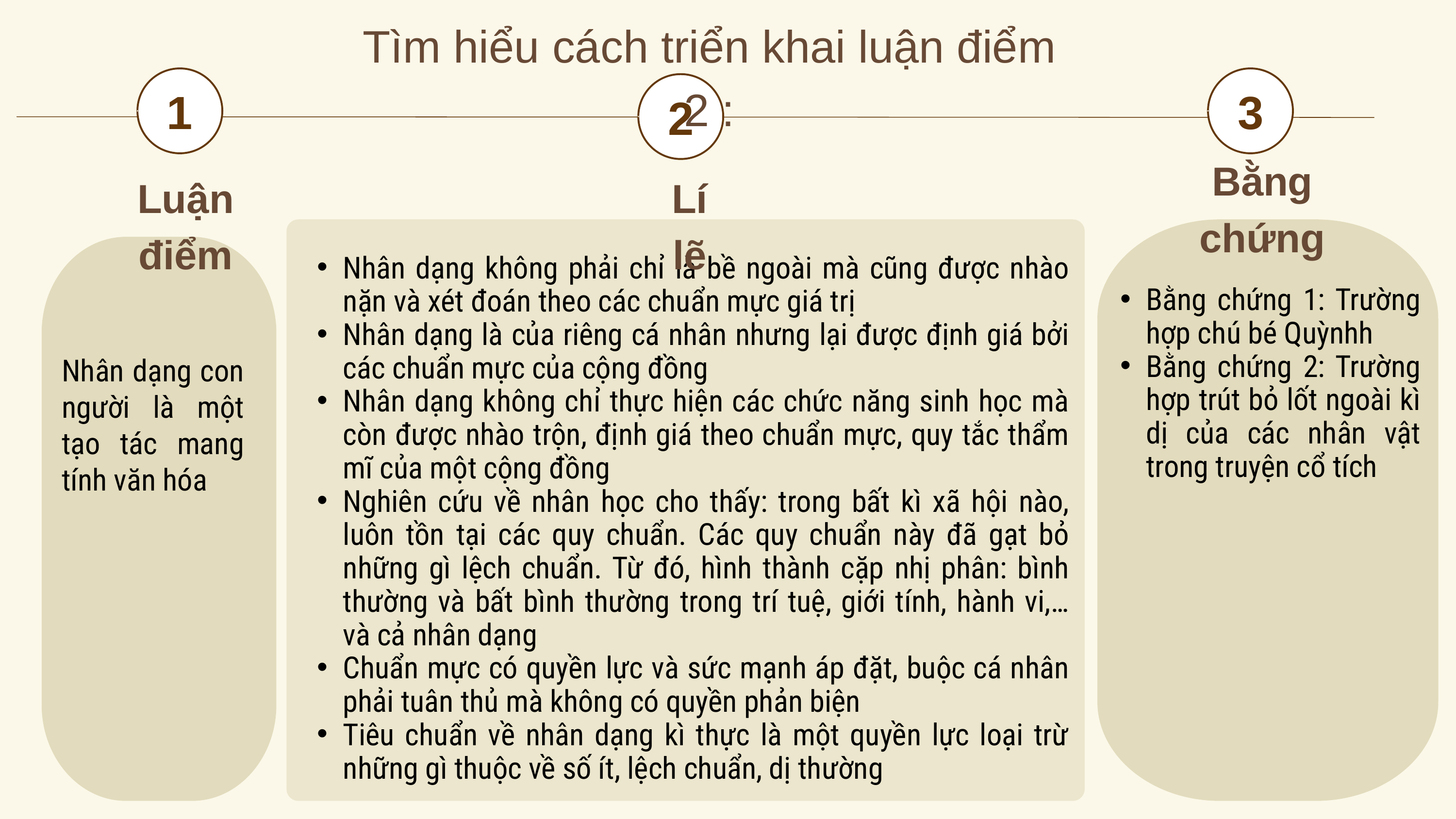

Tìm hiểu cách triển khai luận điểm 2 :

1

3

2

Bằng chứng
Luận điểm
Lí lẽ

Nhân dạng không phải chỉ là bề ngoài mà cũng được nhào nặn và xét đoán theo các chuẩn mực giá trị
Nhân dạng là của riêng cá nhân nhưng lại được định giá bởi các chuẩn mực của cộng đồng
Nhân dạng không chỉ thực hiện các chức năng sinh học mà còn được nhào trộn, định giá theo chuẩn mực, quy tắc thẩm mĩ của một cộng đồng
Nghiên cứu về nhân học cho thấy: trong bất kì xã hội nào, luôn tồn tại các quy chuẩn. Các quy chuẩn này đã gạt bỏ những gì lệch chuẩn. Từ đó, hình thành cặp nhị phân: bình thường và bất bình thường trong trí tuệ, giới tính, hành vi,… và cả nhân dạng
Chuẩn mực có quyền lực và sức mạnh áp đặt, buộc cá nhân phải tuân thủ mà không có quyền phản biện
Tiêu chuẩn về nhân dạng kì thực là một quyền lực loại trừ những gì thuộc về số ít, lệch chuẩn, dị thường
Bằng chứng 1: Trường hợp chú bé Quỳnhh
Bằng chứng 2: Trường hợp trút bỏ lốt ngoài kì dị của các nhân vật trong truyện cổ tích

Nhân dạng con người là một tạo tác mang tính văn hóa